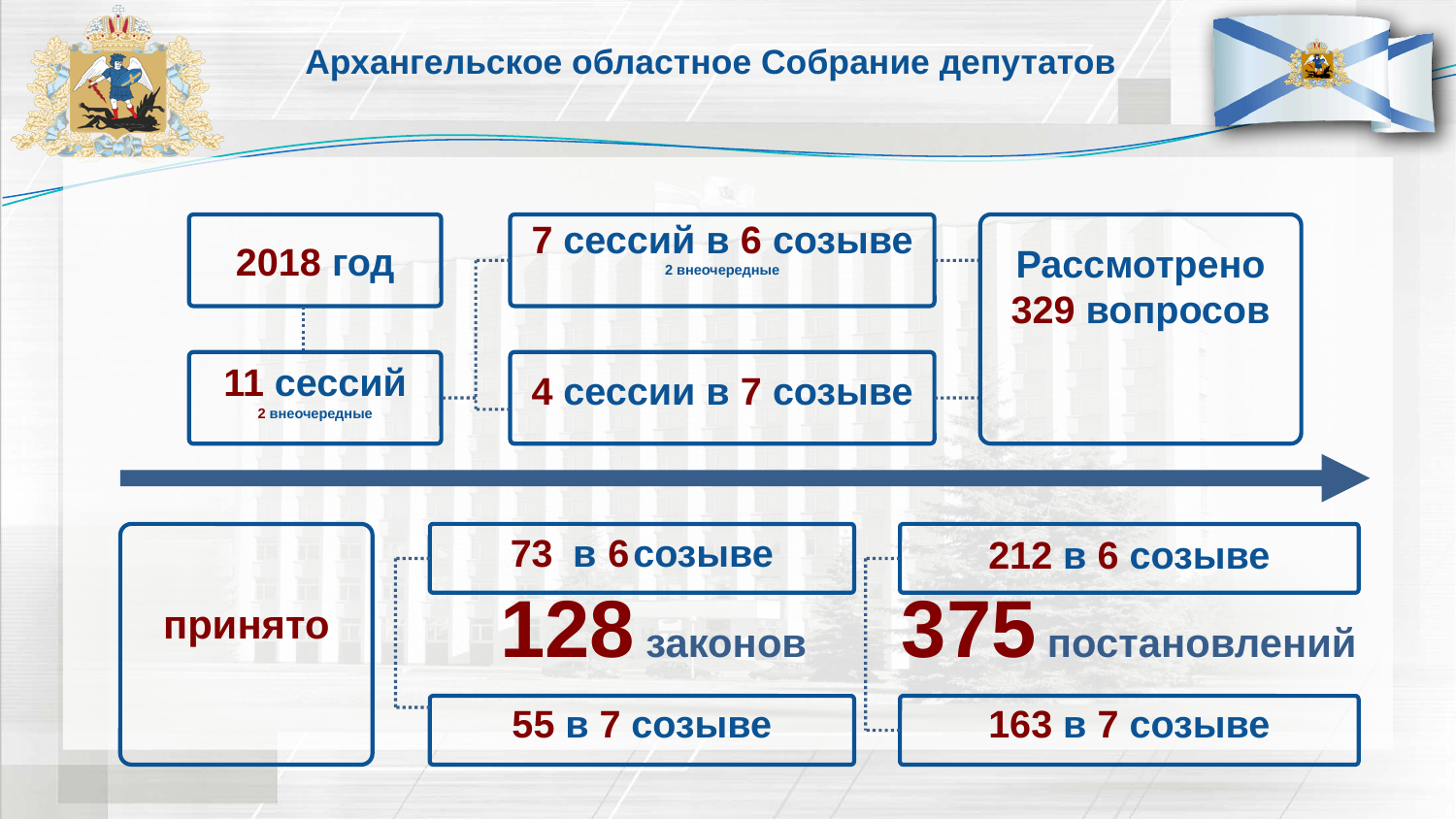

Архангельское областное Собрание депутатов

2018 год

7 сессий в 6 созыве
2 внеочередные

Рассмотрено
329 вопросов

11 сессий
2 внеочередные

4 сессии в 7 созыве

принято

73     в   6 созыве

212 в 6 созыве

128 законов
375 постановлений
55 в 7 созыве

163 в 7 созыве